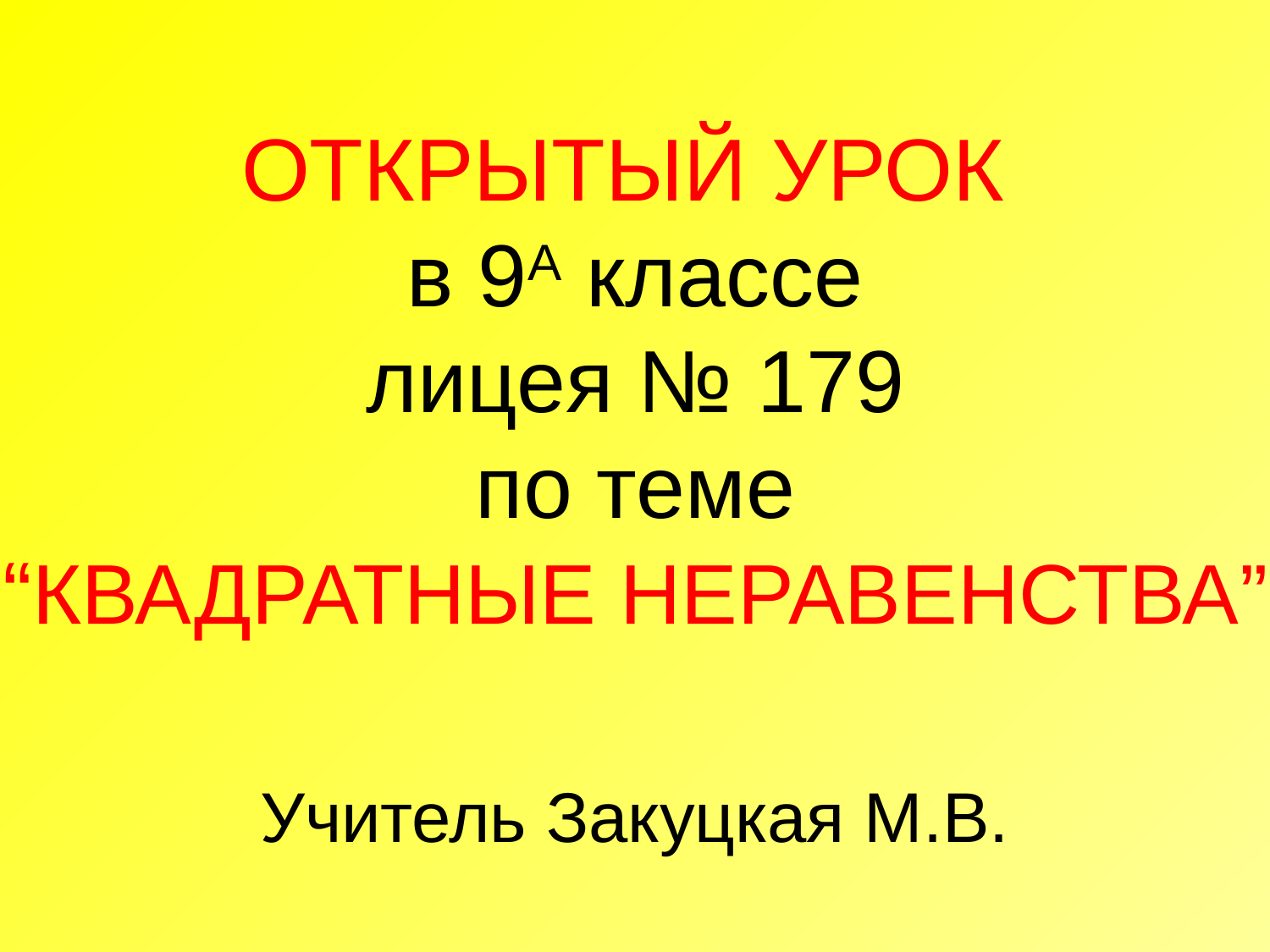

ОТКРЫТЫЙ УРОК
в 9А классе
лицея № 179
по теме
“КВАДРАТНЫЕ НЕРАВЕНСТВА”
Учитель Закуцкая М.В.